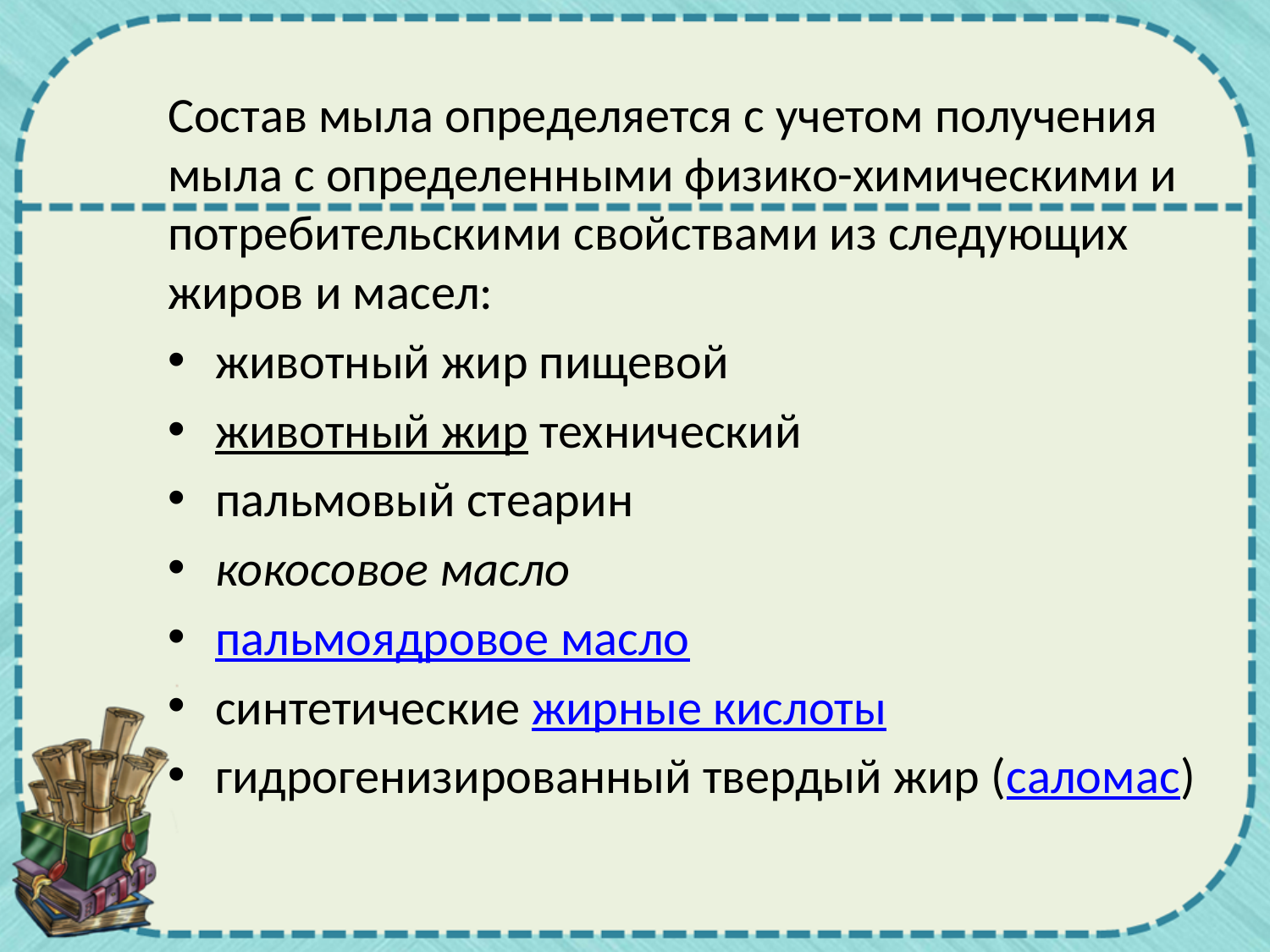

Состав мыла определяется с учетом получения мыла с определенными физико-химическими и потребительскими свойствами из следующих жиров и масел:
животный жир пищевой
животный жир технический
пальмовый стеарин
кокосовое масло
пальмоядровое масло
синтетические жирные кислоты
гидрогенизированный твердый жир (саломас)